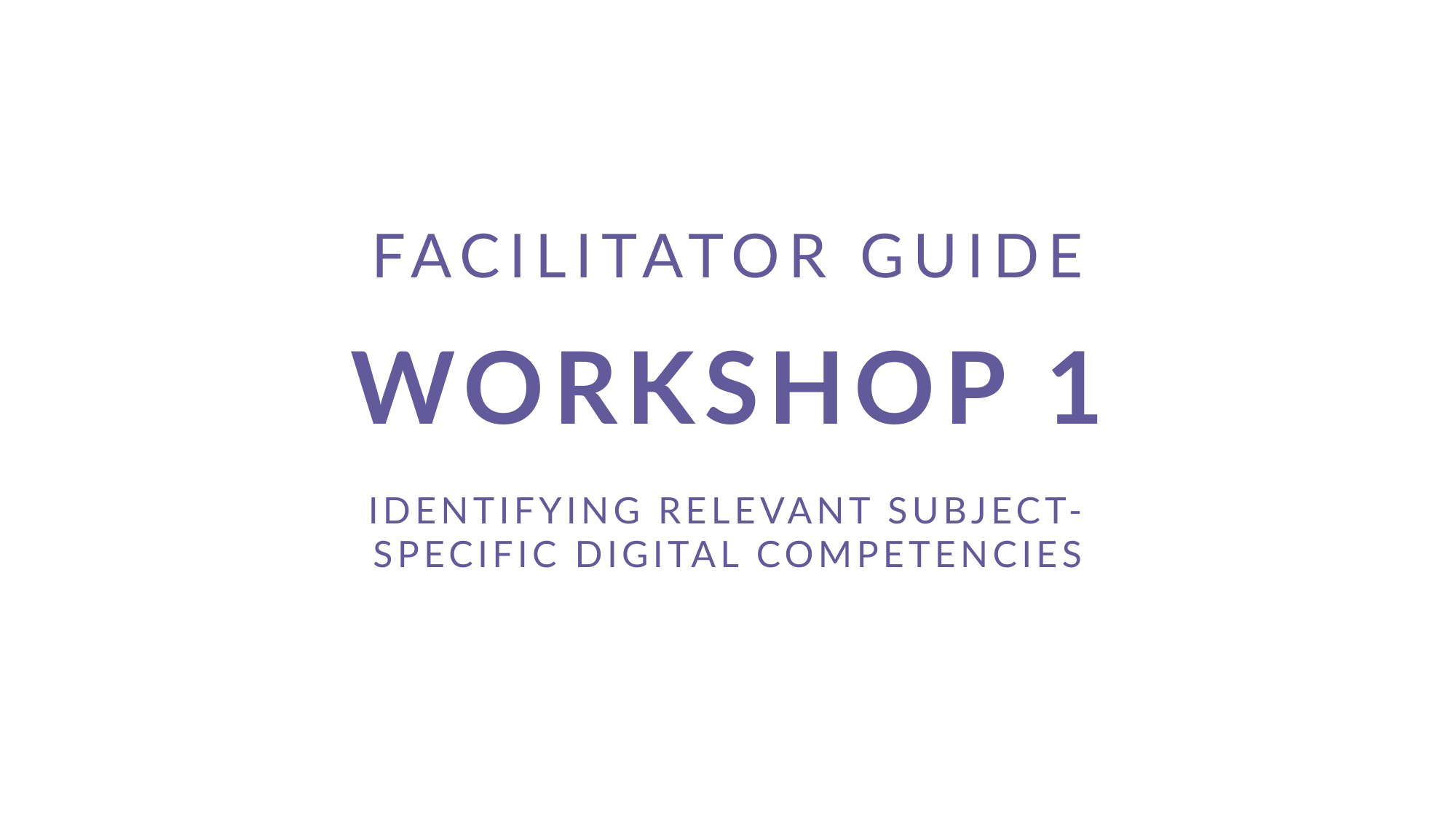

FACILITATOR GUIDE
WORKSHOP 1

IDENTIFYING RELEVANT SUBJECT-
SPECIFIC DIGITAL COMPETENCIES